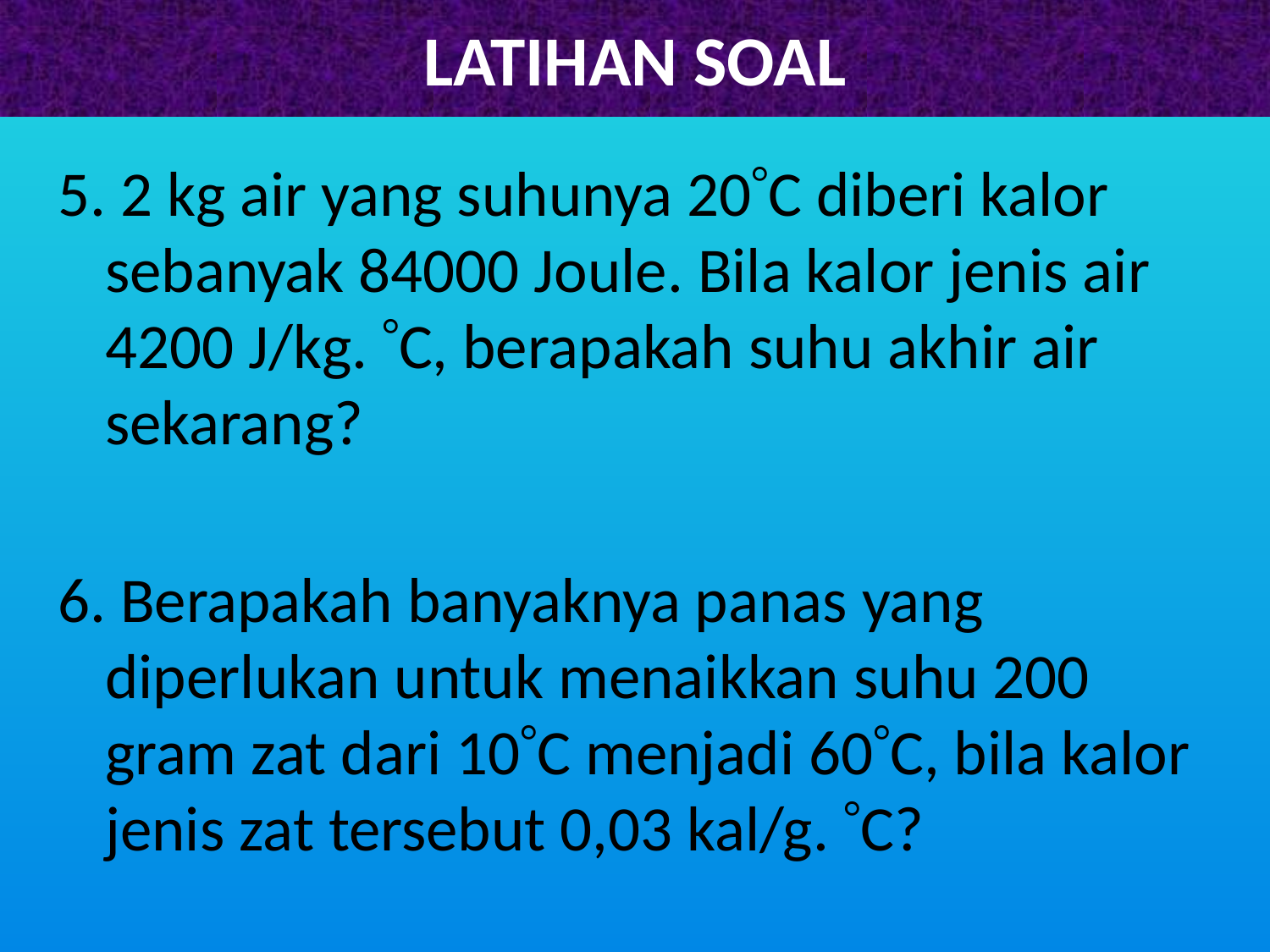

# LATIHAN SOAL
5. 2 kg air yang suhunya 20°C diberi kalor sebanyak 84000 Joule. Bila kalor jenis air 4200 J/kg. °C, berapakah suhu akhir air sekarang?

6. Berapakah banyaknya panas yang diperlukan untuk menaikkan suhu 200 gram zat dari 10°C menjadi 60°C, bila kalor jenis zat tersebut 0,03 kal/g. °C?